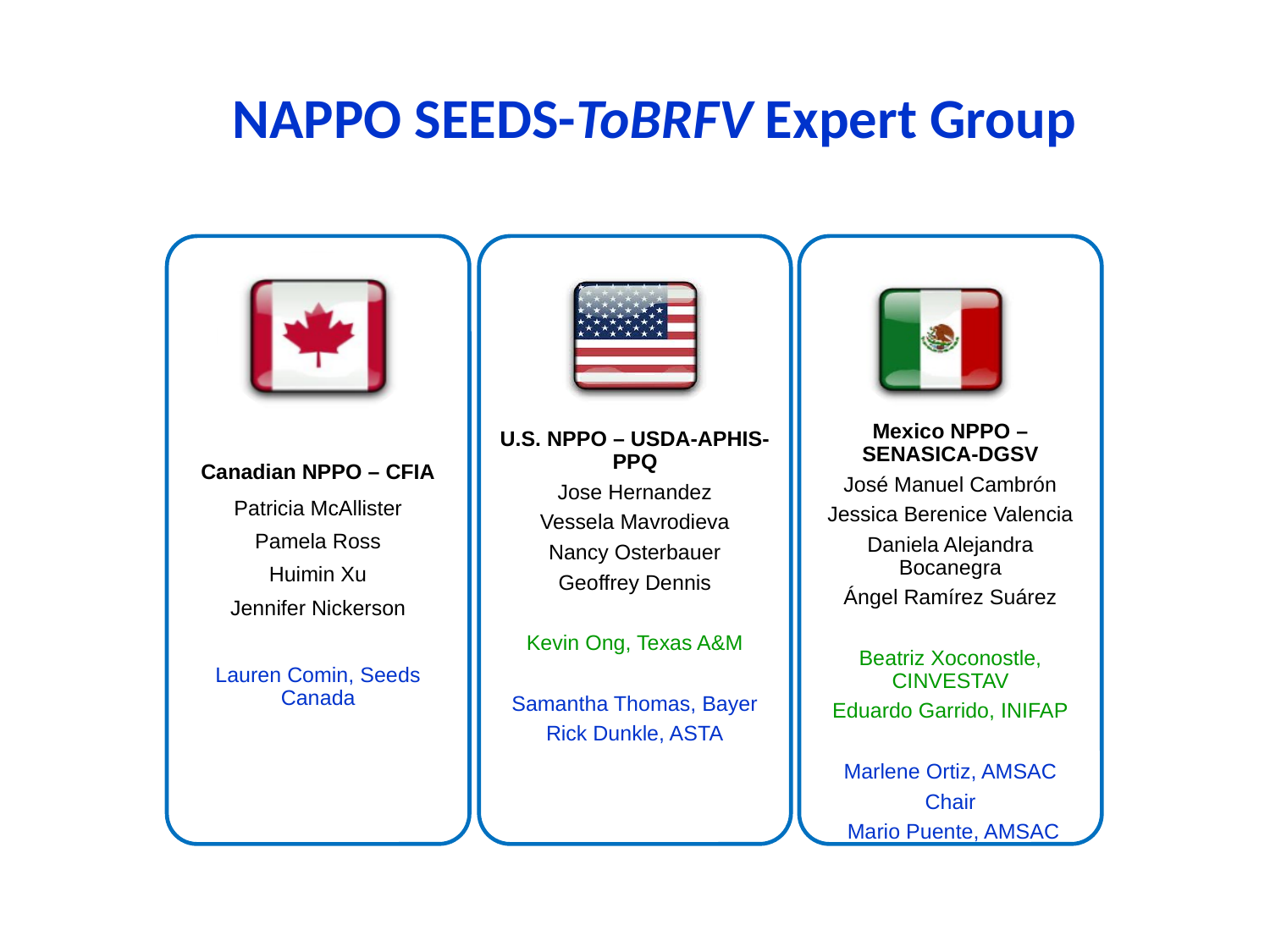

NAPPO SEEDS-ToBRFV Expert Group
Canadian NPPO – CFIA
Patricia McAllister
Pamela Ross
Huimin Xu
Jennifer Nickerson

Lauren Comin, Seeds Canada

U.S. NPPO – USDA-APHIS-PPQ
Jose Hernandez
Vessela Mavrodieva
Nancy Osterbauer
Geoffrey Dennis

Kevin Ong, Texas A&M

Samantha Thomas, Bayer
Rick Dunkle, ASTA

Mexico NPPO – SENASICA-DGSV
José Manuel Cambrón
Jessica Berenice Valencia
Daniela Alejandra Bocanegra
Ángel Ramírez Suárez

Beatriz Xoconostle, CINVESTAV
Eduardo Garrido, INIFAP

Marlene Ortiz, AMSAC
Chair
 Mario Puente, AMSAC